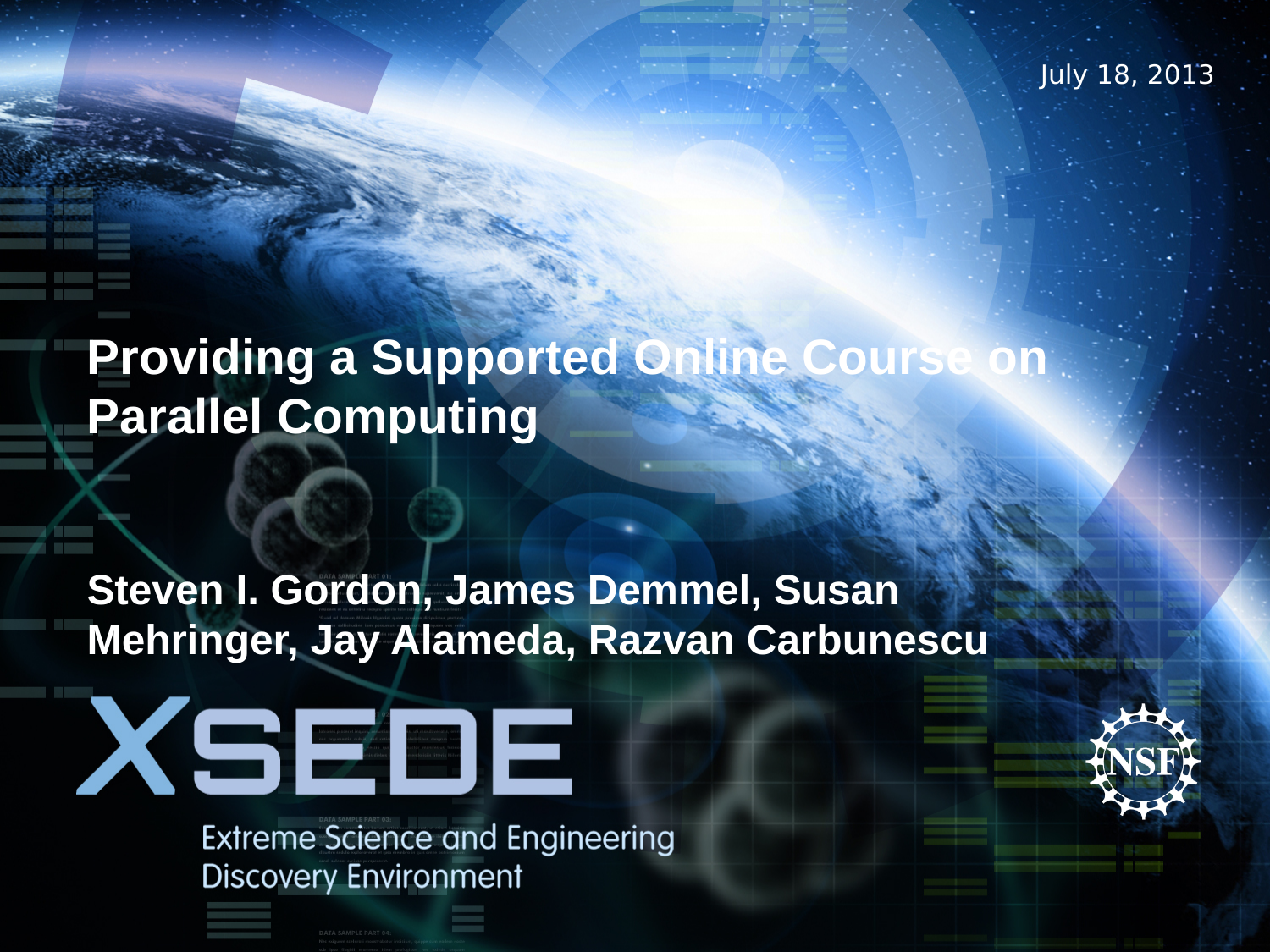

# Providing a Supported Online Course on Parallel Computing Steven I. Gordon, James Demmel, Susan Mehringer, Jay Alameda, Razvan Carbunescu